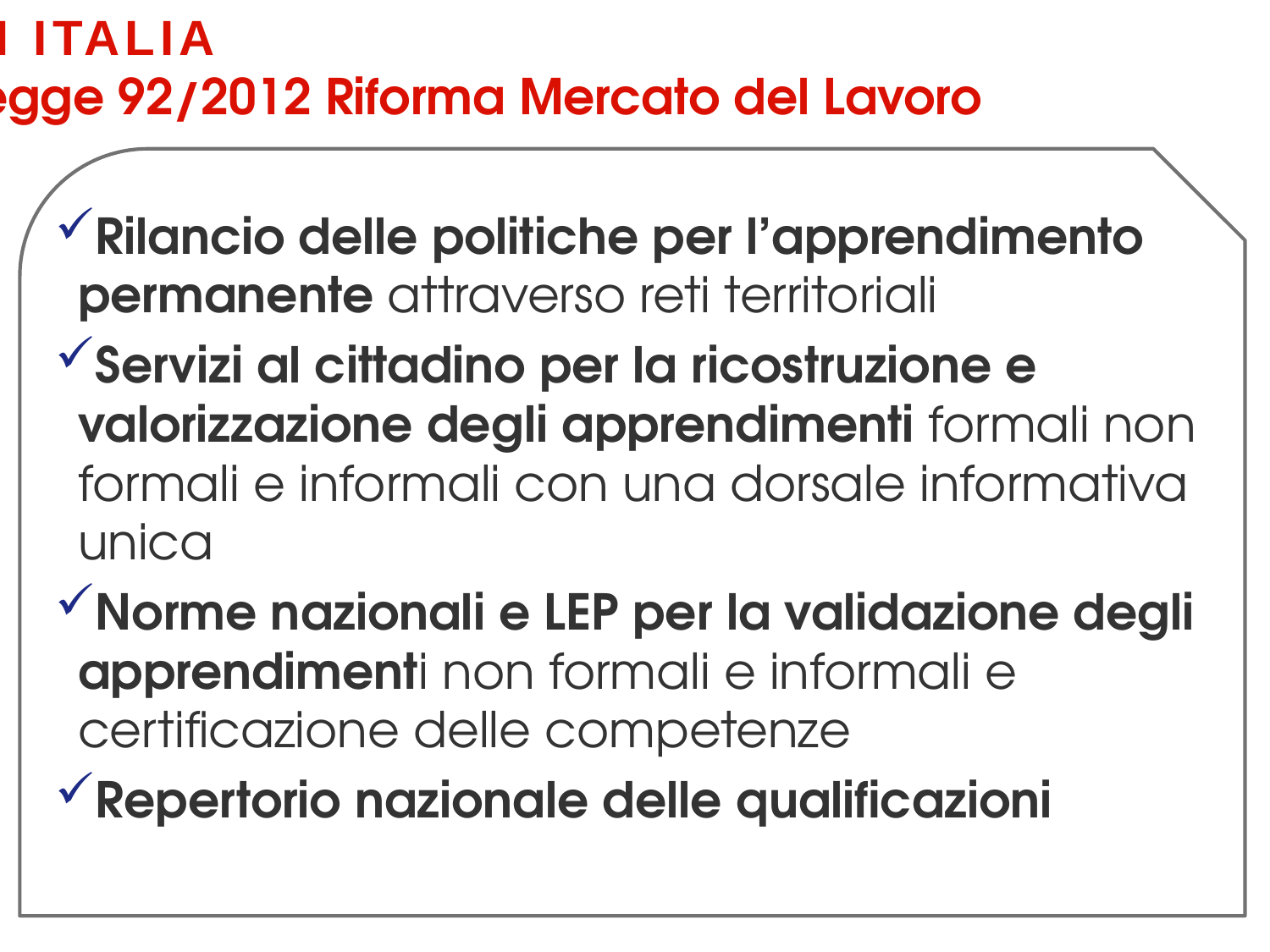

IN ITALIA
Legge 92/2012 Riforma Mercato del Lavoro

Rilancio delle politiche per l’apprendimento permanente attraverso reti territoriali
Servizi al cittadino per la ricostruzione e valorizzazione degli apprendimenti formali non formali e informali con una dorsale informativa unica
Norme nazionali e LEP per la validazione degli apprendimenti non formali e informali e certificazione delle competenze
Repertorio nazionale delle qualificazioni